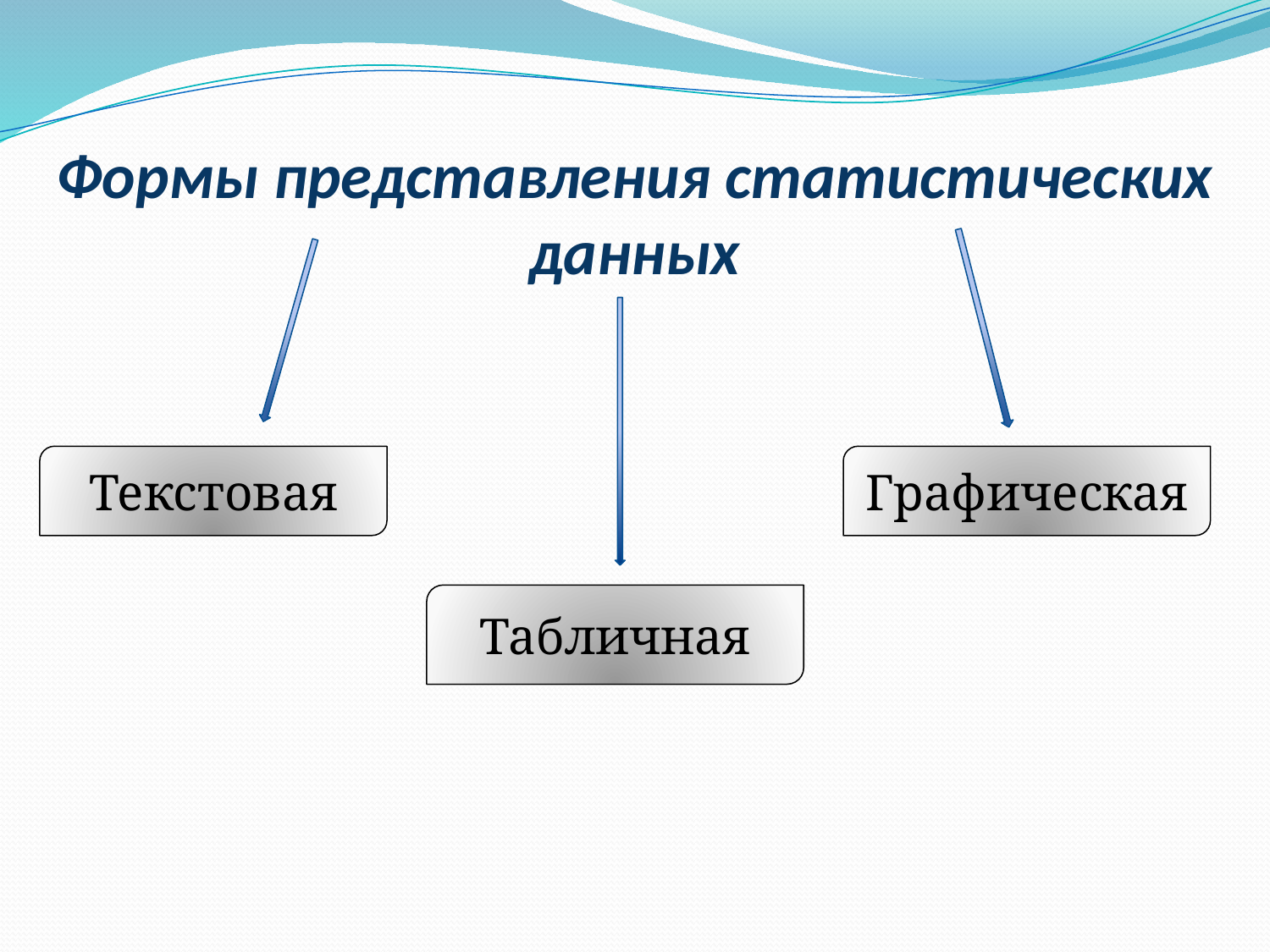

Формы представления статистических данных

Текстовая
Графическая
Табличная